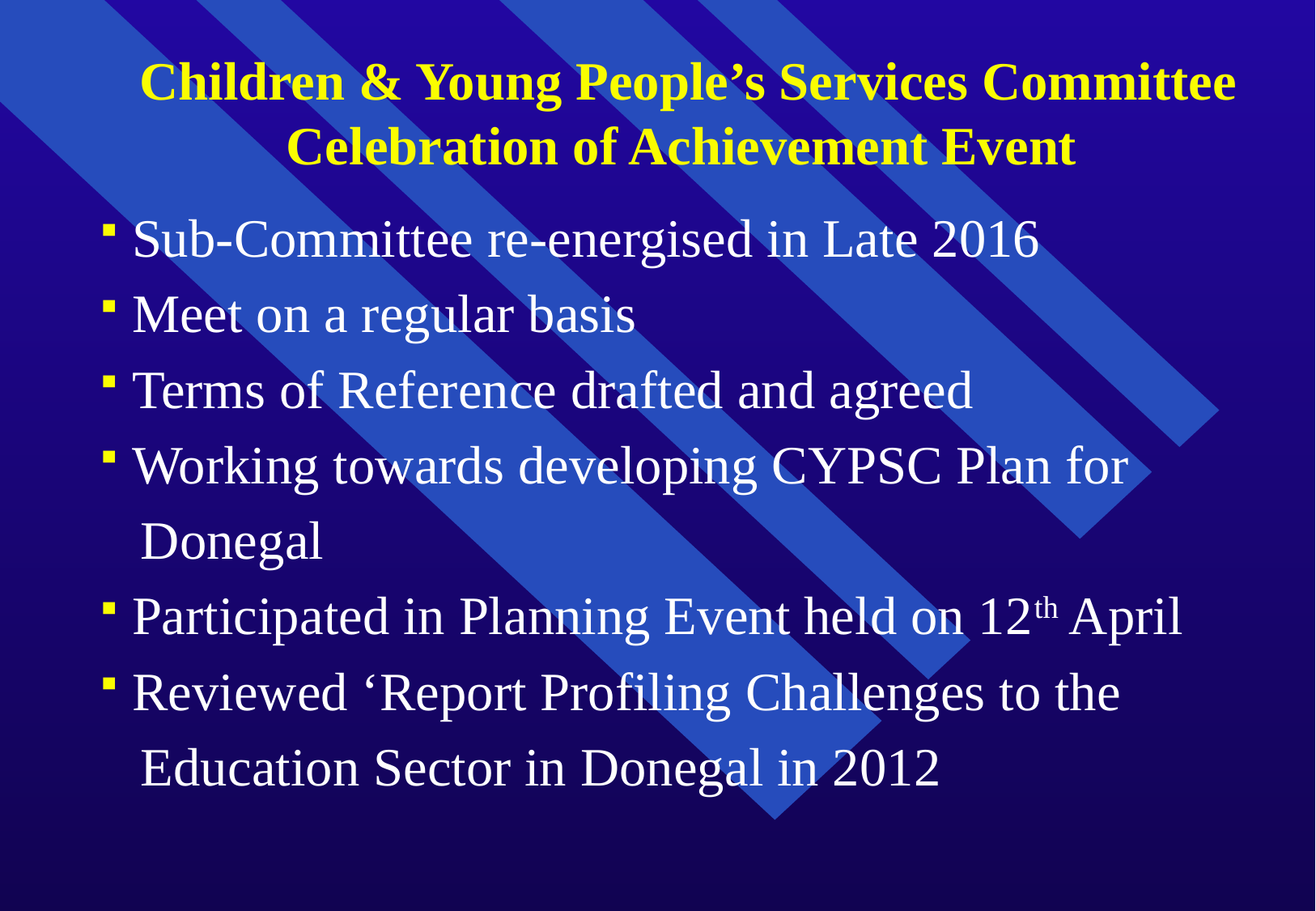

# Children & Young People’s Services Committee Celebration of Achievement Event
 Sub-Committee re-energised in Late 2016
 Meet on a regular basis
 Terms of Reference drafted and agreed
 Working towards developing CYPSC Plan for
   Donegal
 Participated in Planning Event held on 12th April
 Reviewed ‘Report Profiling Challenges to the
   Education Sector in Donegal in 2012